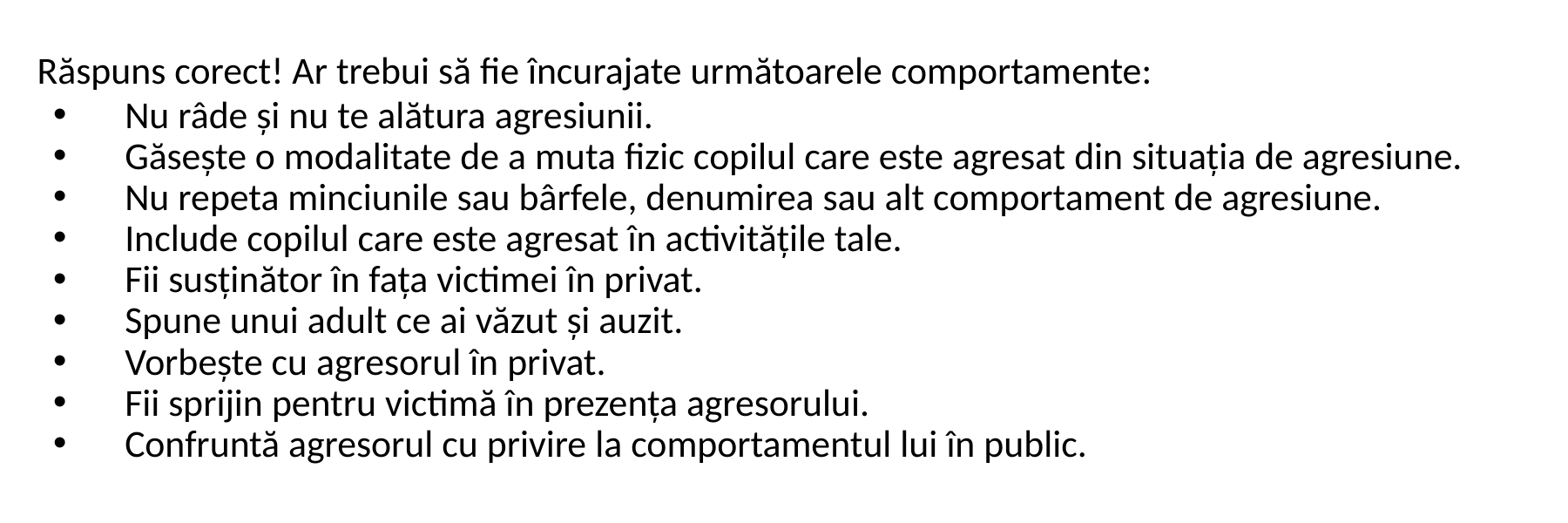

Răspuns corect! Ar trebui să fie încurajate următoarele comportamente:
  Nu râde și nu te alătura agresiunii.
  Găsește o modalitate de a muta fizic copilul care este agresat din situația de agresiune.
  Nu repeta minciunile sau bârfele, denumirea sau alt comportament de agresiune.
  Include copilul care este agresat în activitățile tale.
  Fii susținător în fața victimei în privat.
  Spune unui adult ce ai văzut și auzit.
  Vorbește cu agresorul în privat.
  Fii sprijin pentru victimă în prezența agresorului.
  Confruntă agresorul cu privire la comportamentul lui în public.